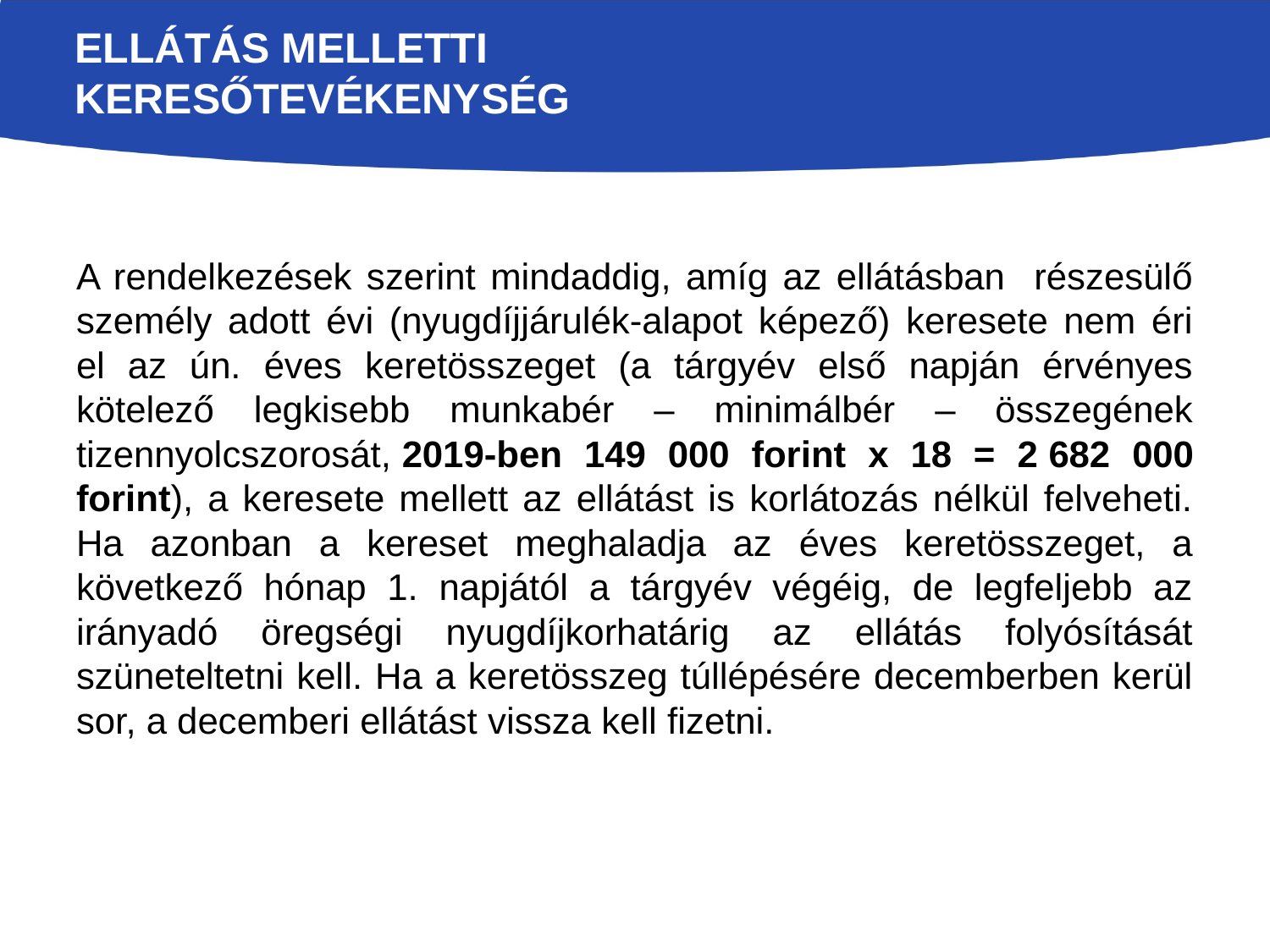

# Ellátás melletti keresőtevékenység
A rendelkezések szerint mindaddig, amíg az ellátásban  részesülő személy adott évi (nyugdíjjárulék-alapot képező) keresete nem éri el az ún. éves keretösszeget (a tárgyév első napján érvényes kötelező legkisebb munkabér – minimálbér – összegének tizennyolcszorosát, 2019-ben 149 000 forint x 18 = 2 682 000 forint), a keresete mellett az ellátást is korlátozás nélkül felveheti. Ha azonban a kereset meghaladja az éves keretösszeget, a következő hónap 1. napjától a tárgyév végéig, de legfeljebb az irányadó öregségi nyugdíjkorhatárig az ellátás folyósítását szüneteltetni kell. Ha a keretösszeg túllépésére decemberben kerül sor, a decemberi ellátást vissza kell fizetni.